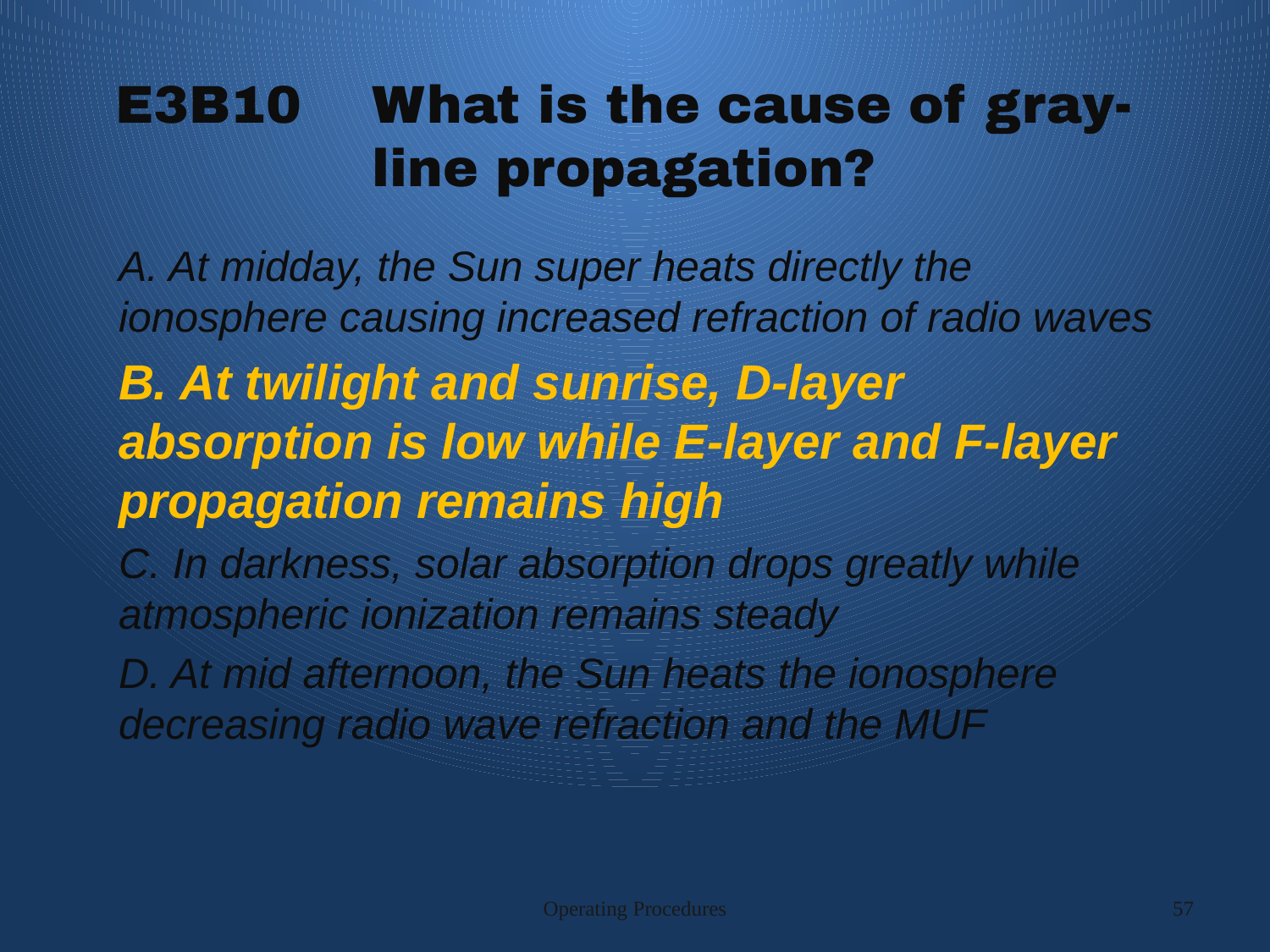

# E3B10    What is the cause of gray-line propagation?
A. At midday, the Sun super heats directly the ionosphere causing increased refraction of radio waves
B. At twilight and sunrise, D-layer absorption is low while E-layer and F-layer propagation remains high
C. In darkness, solar absorption drops greatly while atmospheric ionization remains steady
D. At mid afternoon, the Sun heats the ionosphere decreasing radio wave refraction and the MUF
Operating Procedures
57